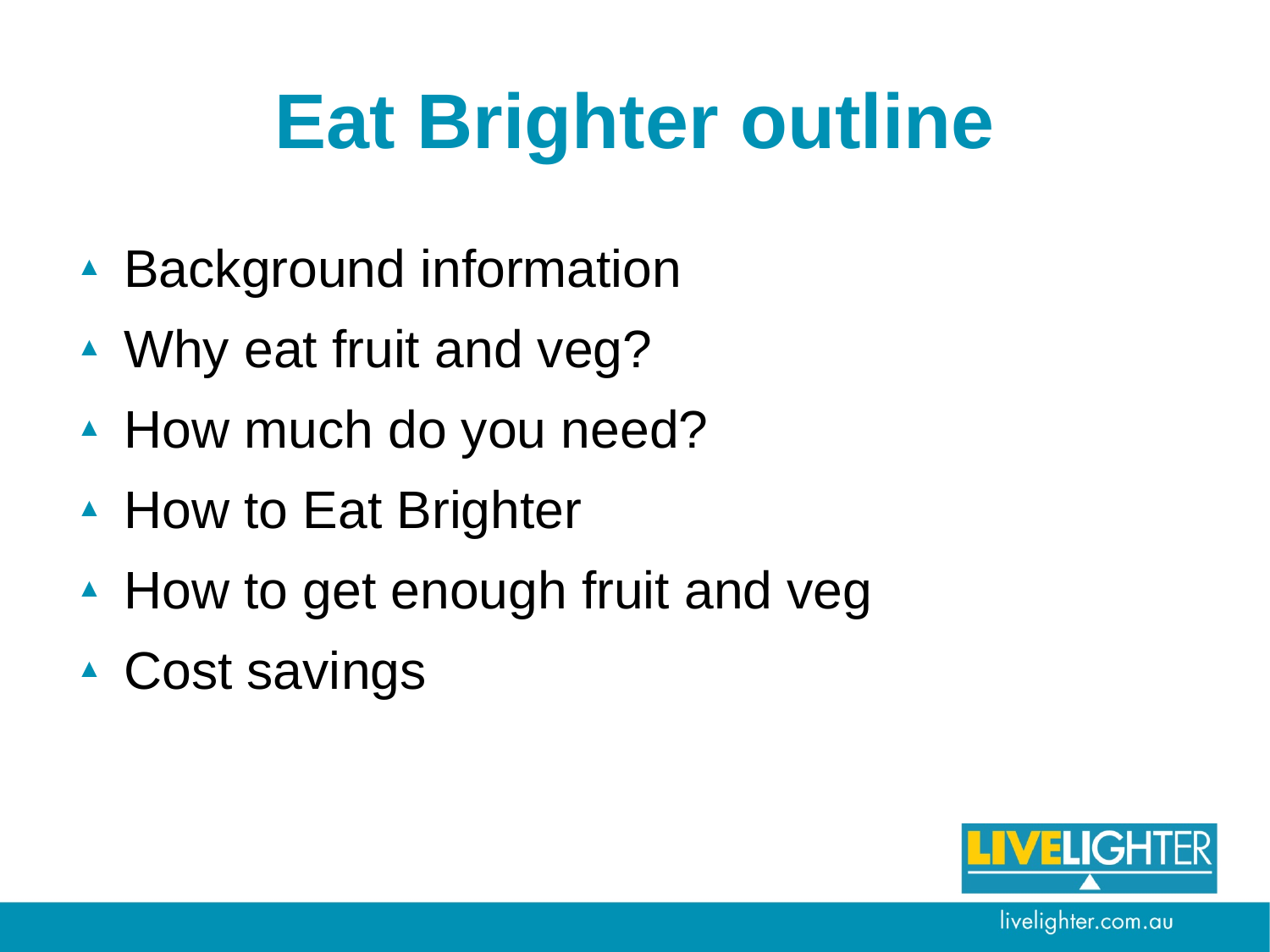

# Eat Brighter outline
Background information
Why eat fruit and veg?
How much do you need?
How to Eat Brighter
How to get enough fruit and veg
Cost savings